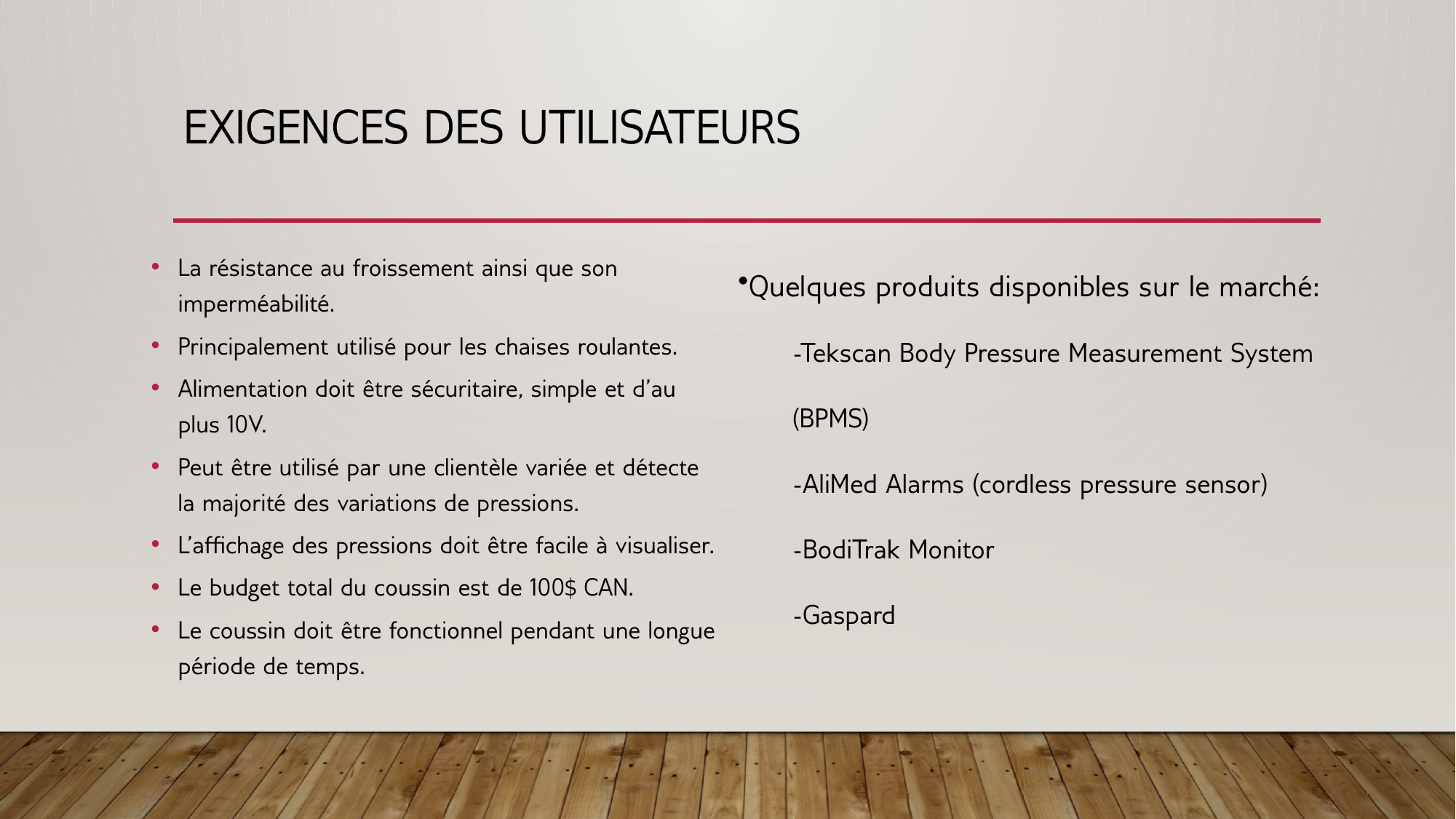

# Exigences des utilisaTEURS

Quelques produits disponibles sur le marché:
-Tekscan Body Pressure Measurement System (BPMS)
-AliMed Alarms (cordless pressure sensor)
-BodiTrak Monitor
-Gaspard

La résistance au froissement ainsi que son imperméabilité.
Principalement utilisé pour les chaises roulantes.
Alimentation doit être sécuritaire, simple et d’au plus 10V.
Peut être utilisé par une clientèle variée et détecte la majorité des variations de pressions.
L’affichage des pressions doit être facile à visualiser.
Le budget total du coussin est de 100$ CAN.
Le coussin doit être fonctionnel pendant une longue période de temps.